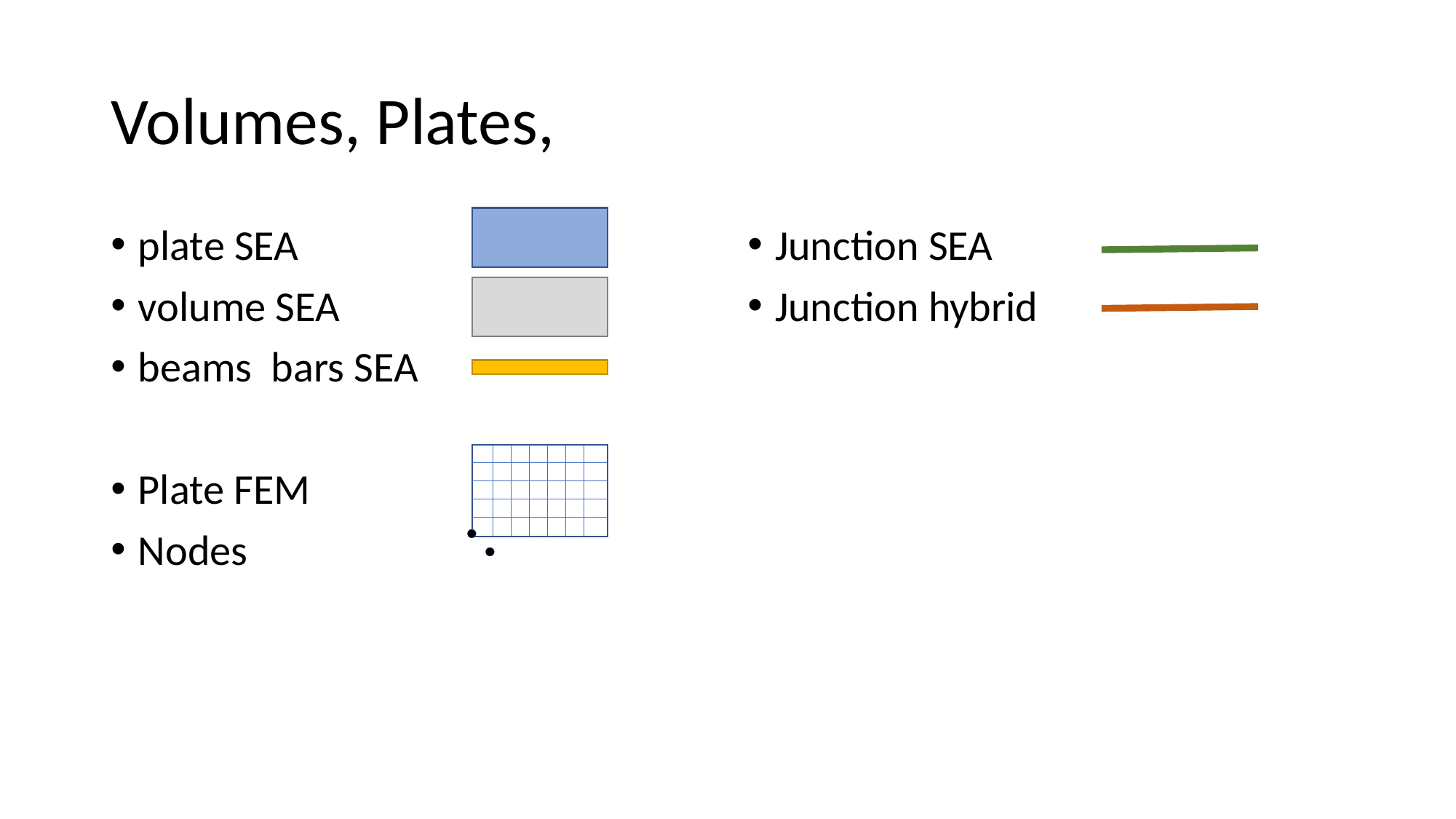

# Volumes, Plates,

plate SEA
volume SEA
beams  bars SEA

Plate FEM
Nodes
Junction SEA
Junction hybrid